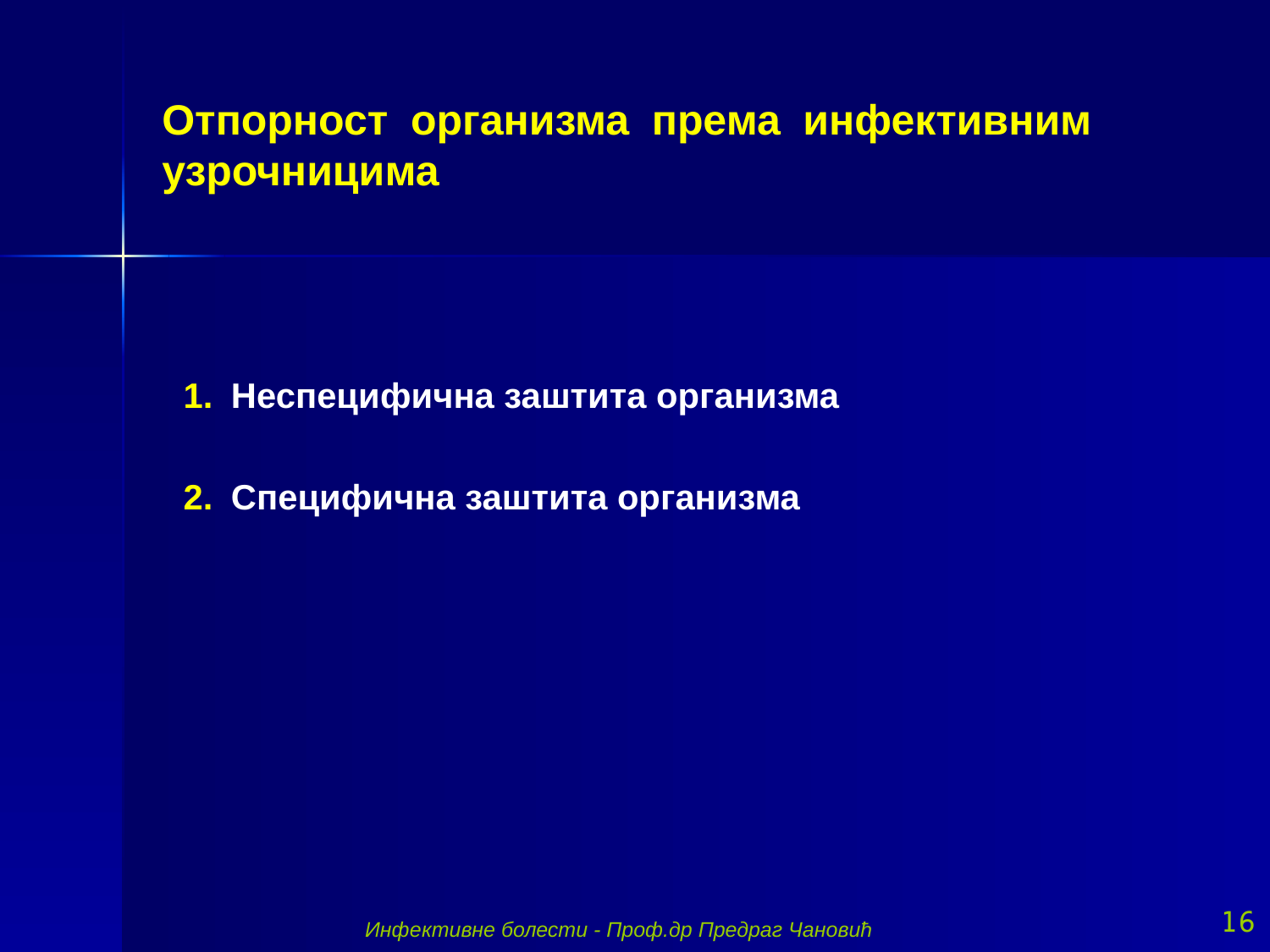

Отпорност организма према инфективним узрочницима
Неспецифична заштита организма

Специфична заштита организма
16
Инфективне болести - Проф.др Предраг Чановић